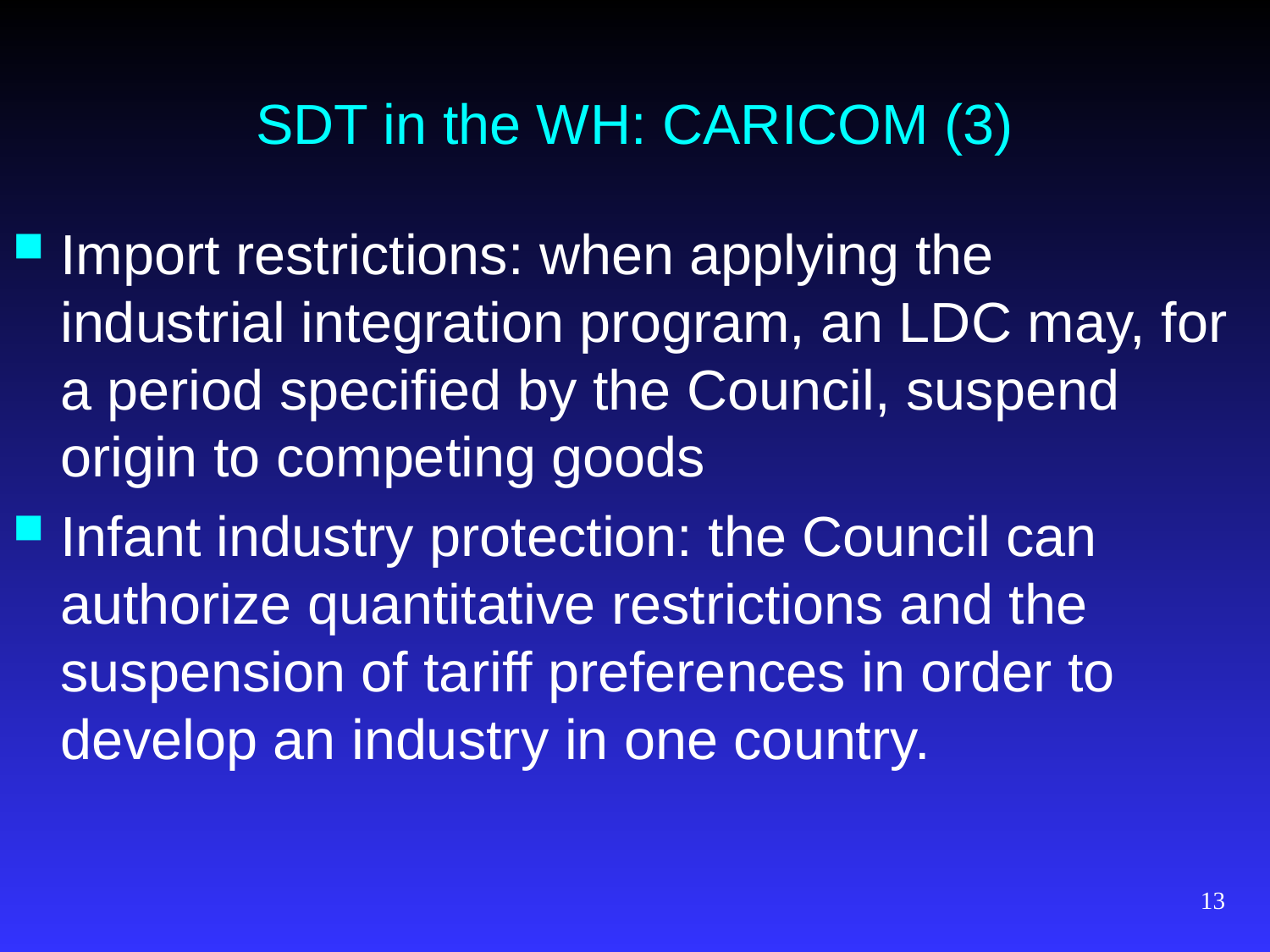

# SDT in the WH: CARICOM (3)
Import restrictions: when applying the industrial integration program, an LDC may, for a period specified by the Council, suspend origin to competing goods
Infant industry protection: the Council can authorize quantitative restrictions and the suspension of tariff preferences in order to develop an industry in one country.

13